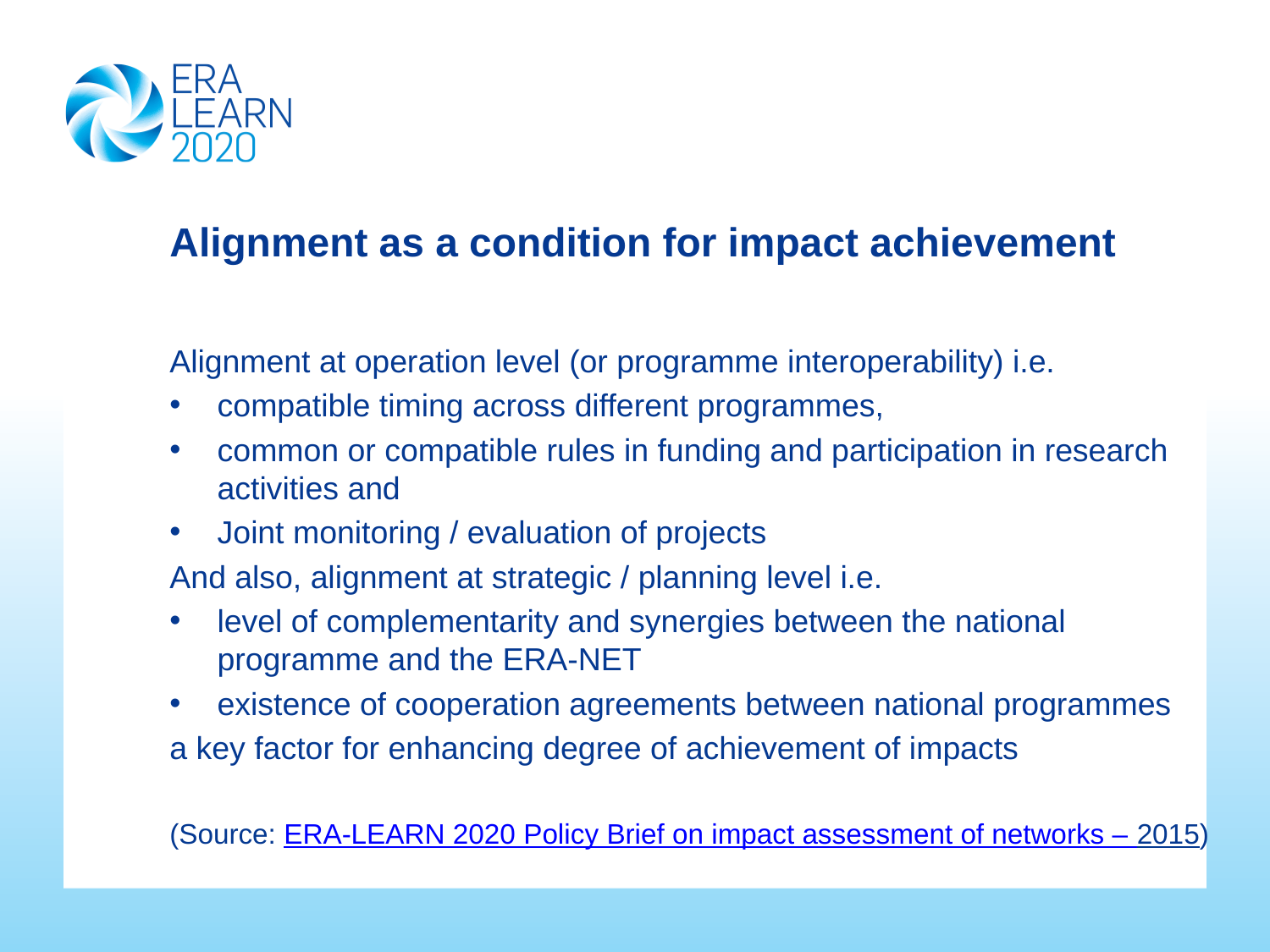

# Alignment as a condition for impact achievement
Alignment at operation level (or programme interoperability) i.e.
compatible timing across different programmes,
common or compatible rules in funding and participation in research activities and
Joint monitoring / evaluation of projects
And also, alignment at strategic / planning level i.e.
level of complementarity and synergies between the national programme and the ERA-NET
existence of cooperation agreements between national programmes
a key factor for enhancing degree of achievement of impacts

(Source: ERA-LEARN 2020 Policy Brief on impact assessment of networks – 2015)